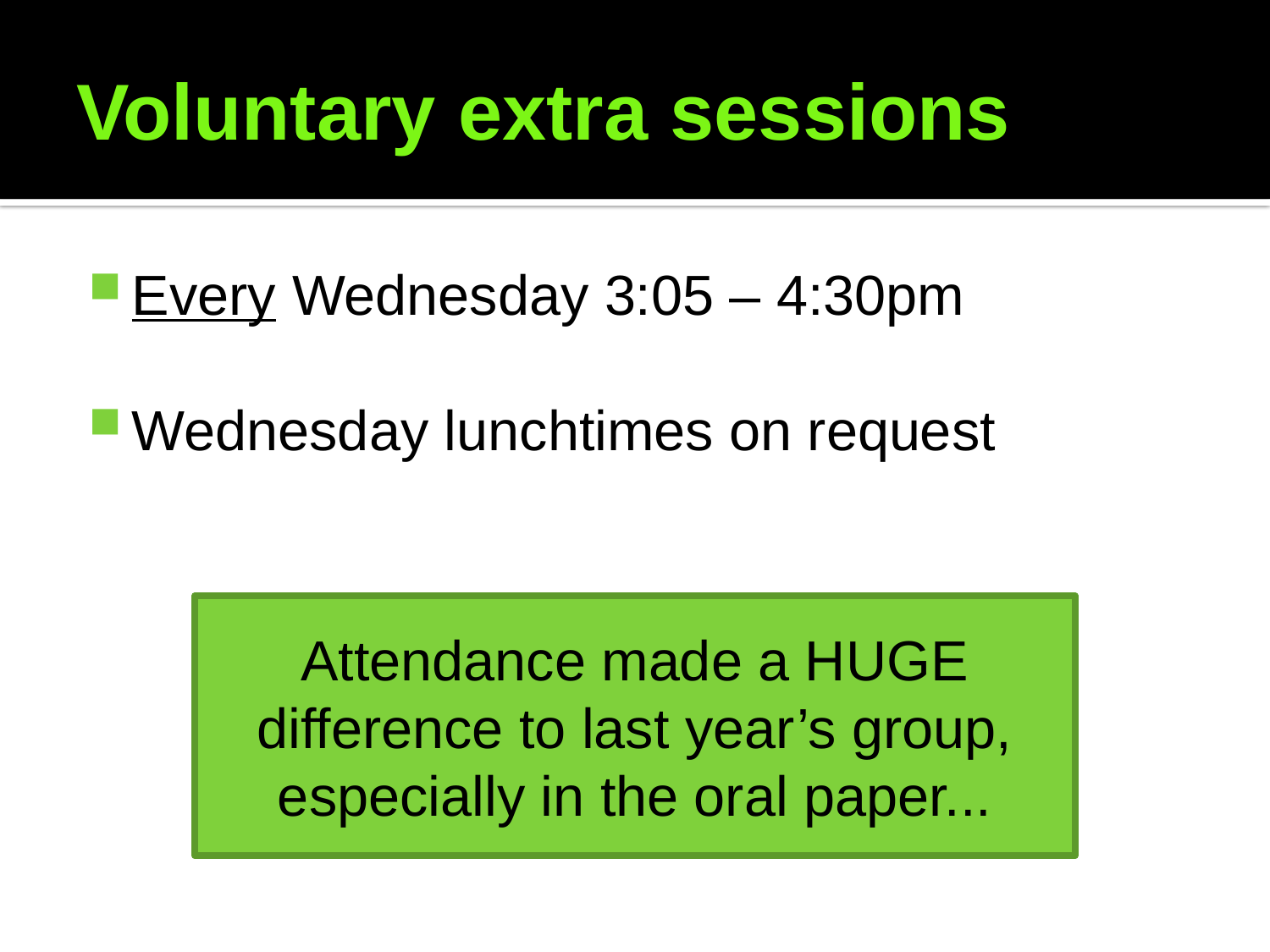

# Voluntary extra sessions
Every Wednesday 3:05 – 4:30pm

Wednesday lunchtimes on request
Attendance made a HUGE difference to last year’s group, especially in the oral paper...